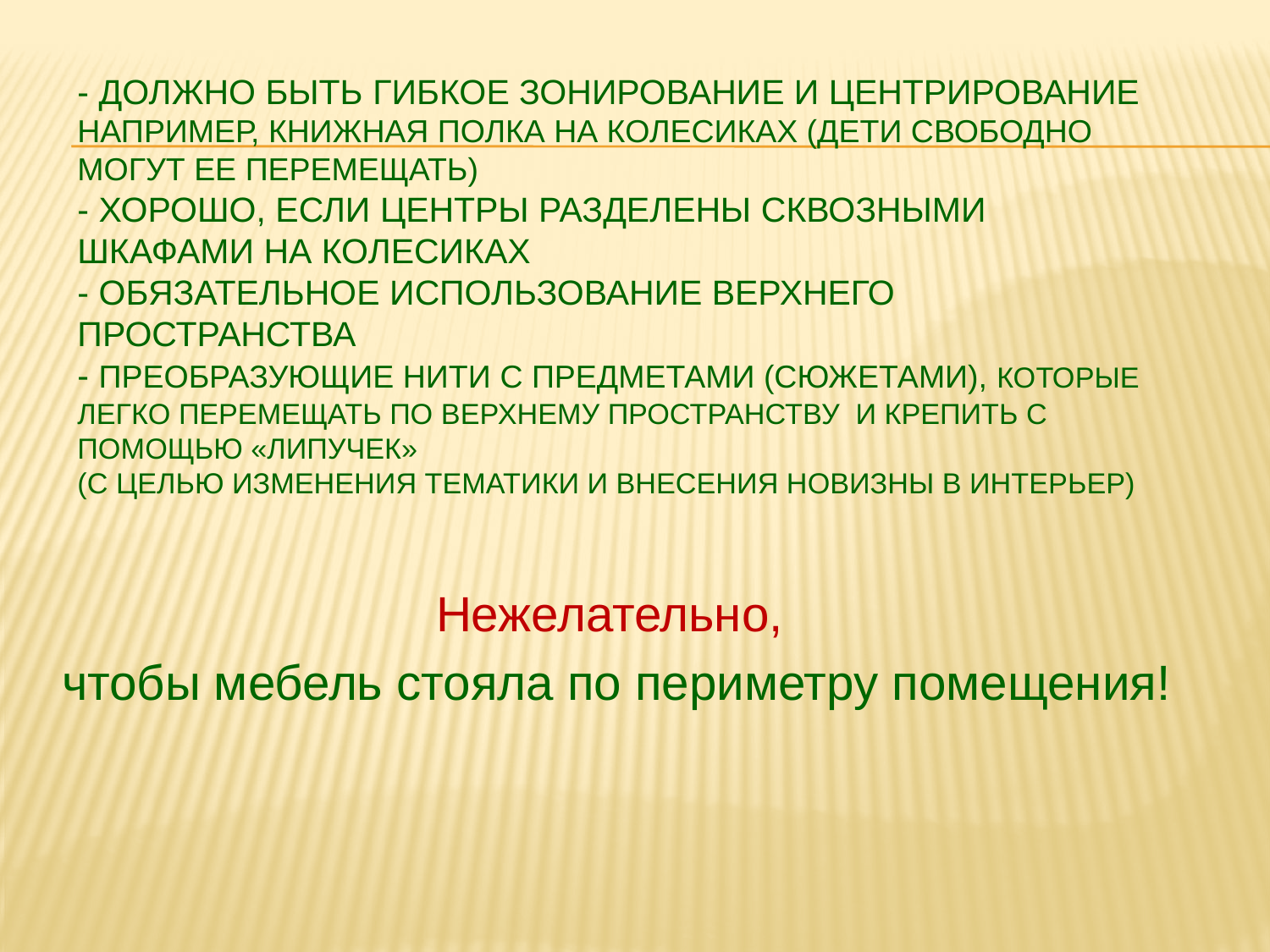

# - Должно быть гибкое зонирование и центрирование например, книжная полка на колесиках (дети свободно могут ее перемещать) - Хорошо, если центры разделены сквозными шкафами на колесиках - Обязательное использование верхнего пространства - Преобразующие нити с предметами (сюжетами), которые легко перемещать по верхнему пространству  и крепить с помощью «липучек» (с целью изменения тематики и внесения новизны в интерьер)
Нежелательно,
чтобы мебель стояла по периметру помещения!